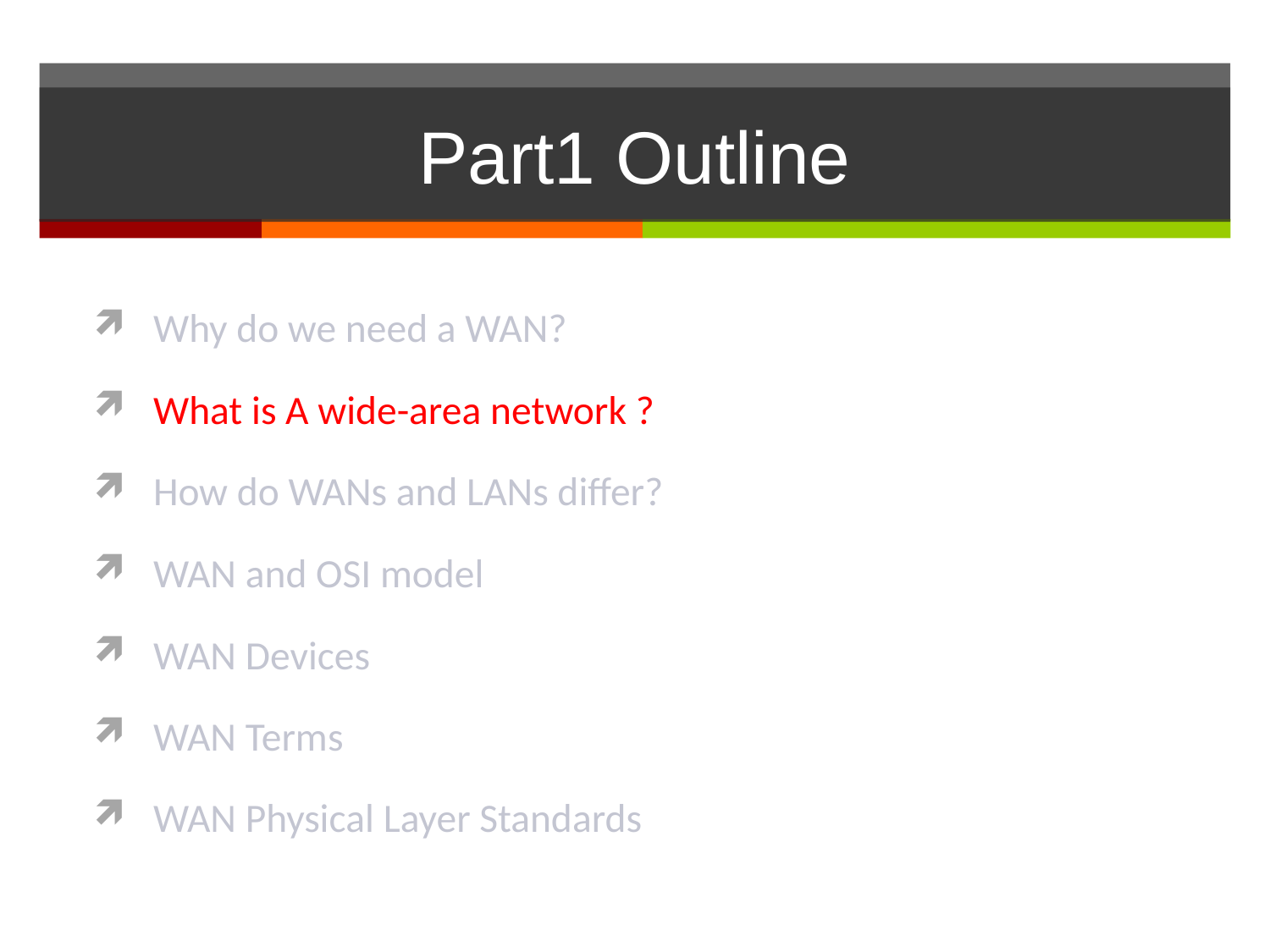

# Part1 Outline
Why do we need a WAN?
What is A wide-area network ?
How do WANs and LANs differ?
WAN and OSI model
WAN Devices
WAN Terms
WAN Physical Layer Standards